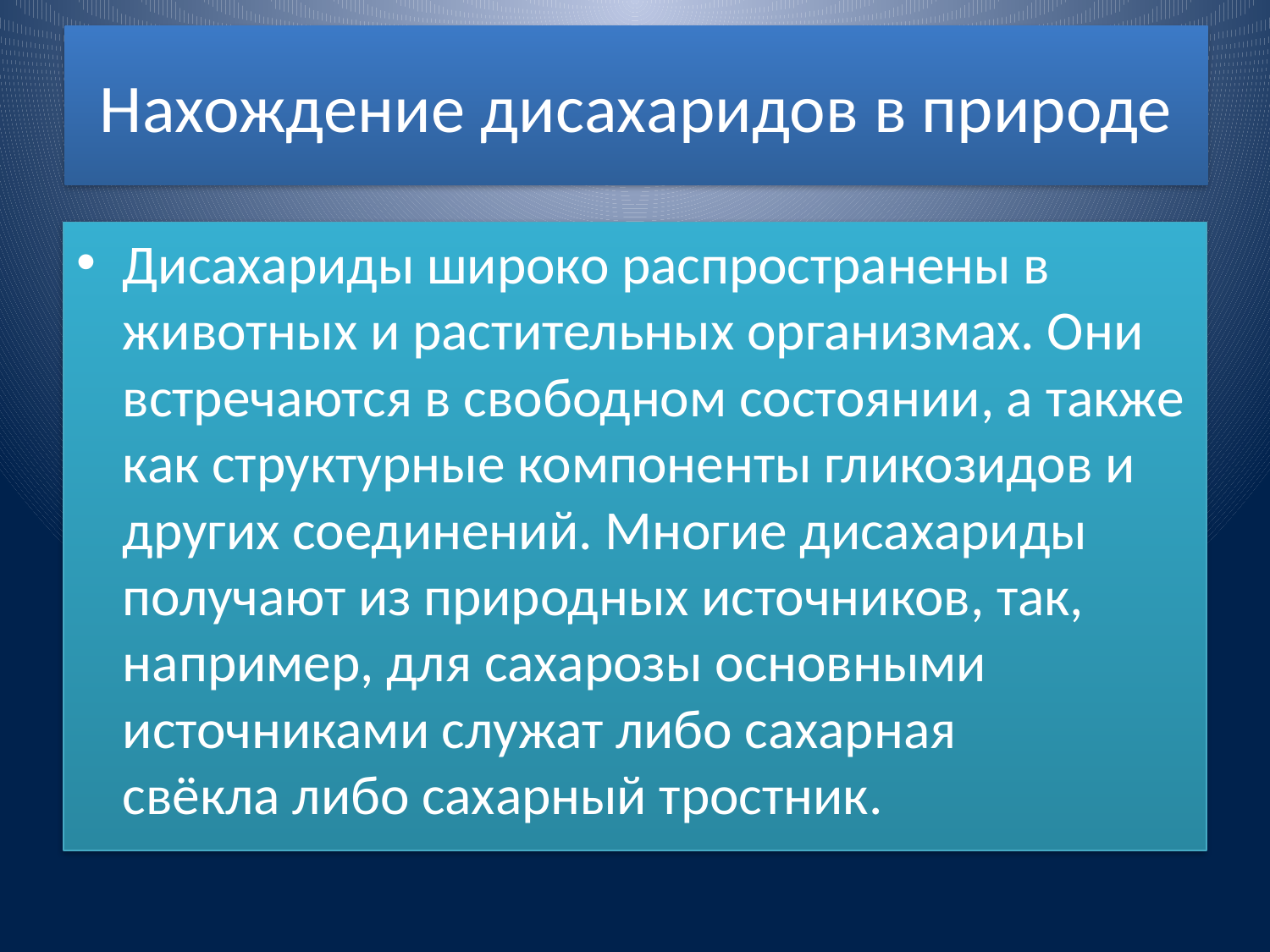

# Нахождение дисахаридов в природе
Дисахариды широко распространены в животных и растительных организмах. Они встречаются в свободном состоянии, а также как структурные компоненты гликозидов и других соединений. Многие дисахариды получают из природных источников, так, например, для сахарозы основными источниками служат либо сахарная свёкла либо сахарный тростник.